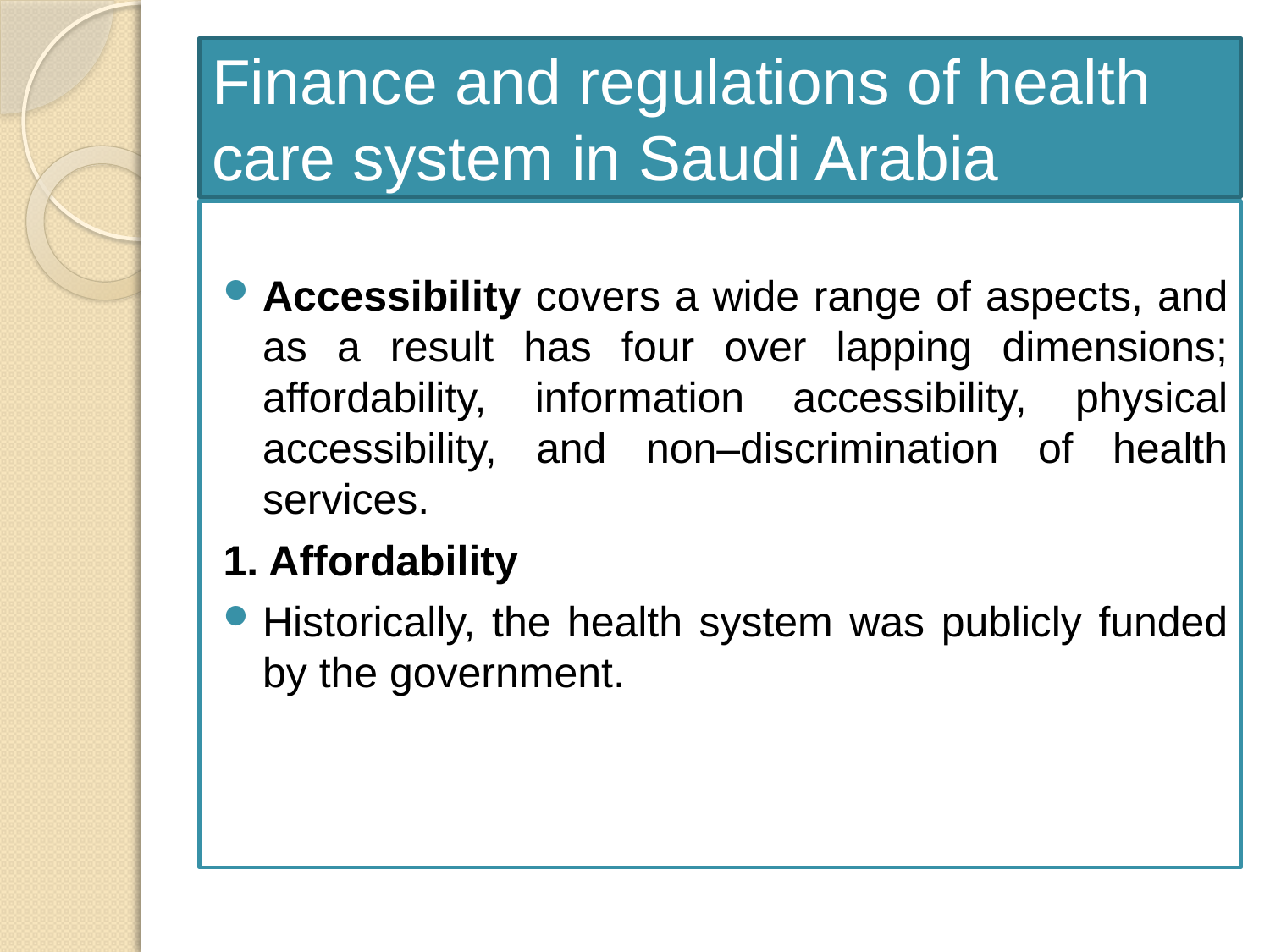

# Finance and regulations of health care system in Saudi Arabia

Accessibility covers a wide range of aspects, and as a result has four over lapping dimensions; affordability, information accessibility, physical accessibility, and non–discrimination of health services.
1. Affordability
Historically, the health system was publicly funded by the government.